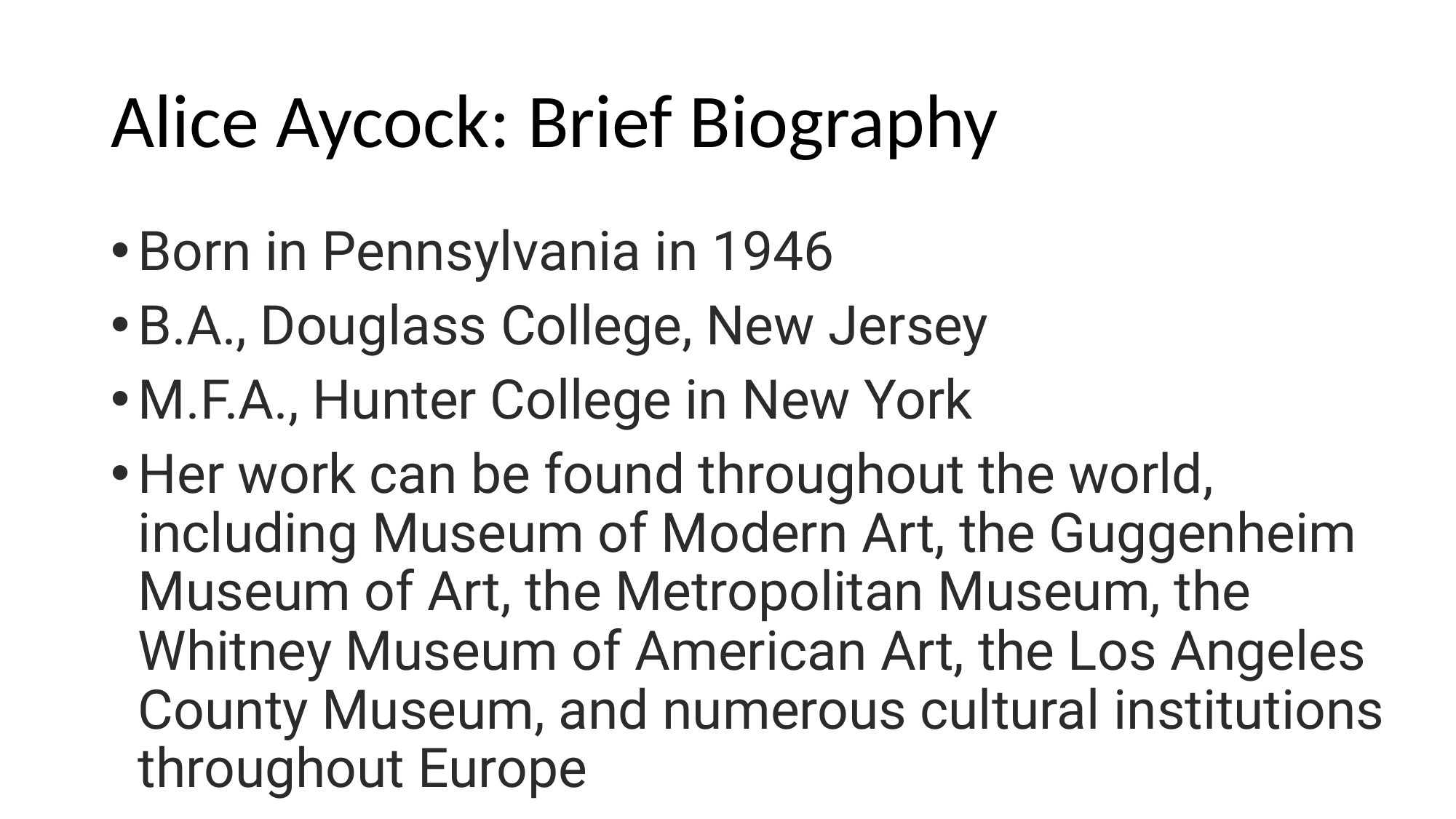

# Alice Aycock: Brief Biography
Born in Pennsylvania in 1946
B.A., Douglass College, New Jersey
M.F.A., Hunter College in New York
Her work can be found throughout the world, including Museum of Modern Art, the Guggenheim Museum of Art, the Metropolitan Museum, the Whitney Museum of American Art, the Los Angeles County Museum, and numerous cultural institutions throughout Europe